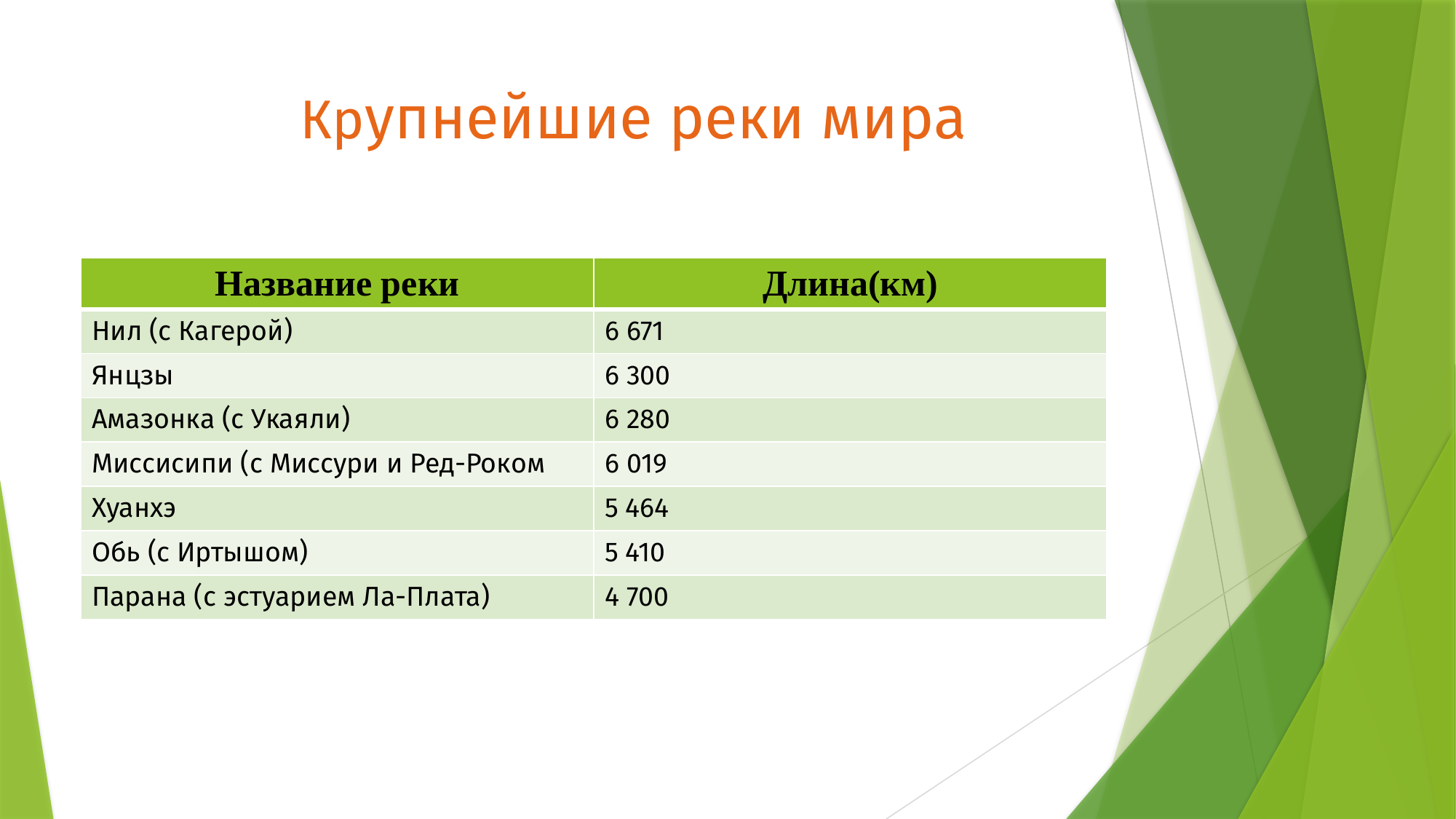

# Крупнейшие реки мира
| Название реки | Длина(км) |
| --- | --- |
| Нил (с Кагерой) | 6 671 |
| Янцзы | 6 300 |
| Амазонка (с Укаяли) | 6 280 |
| Миссисипи (с Миссури и Ред-Роком | 6 019 |
| Хуанхэ | 5 464 |
| Обь (с Иртышом) | 5 410 |
| Парана (с эстуарием Ла-Плата) | 4 700 |